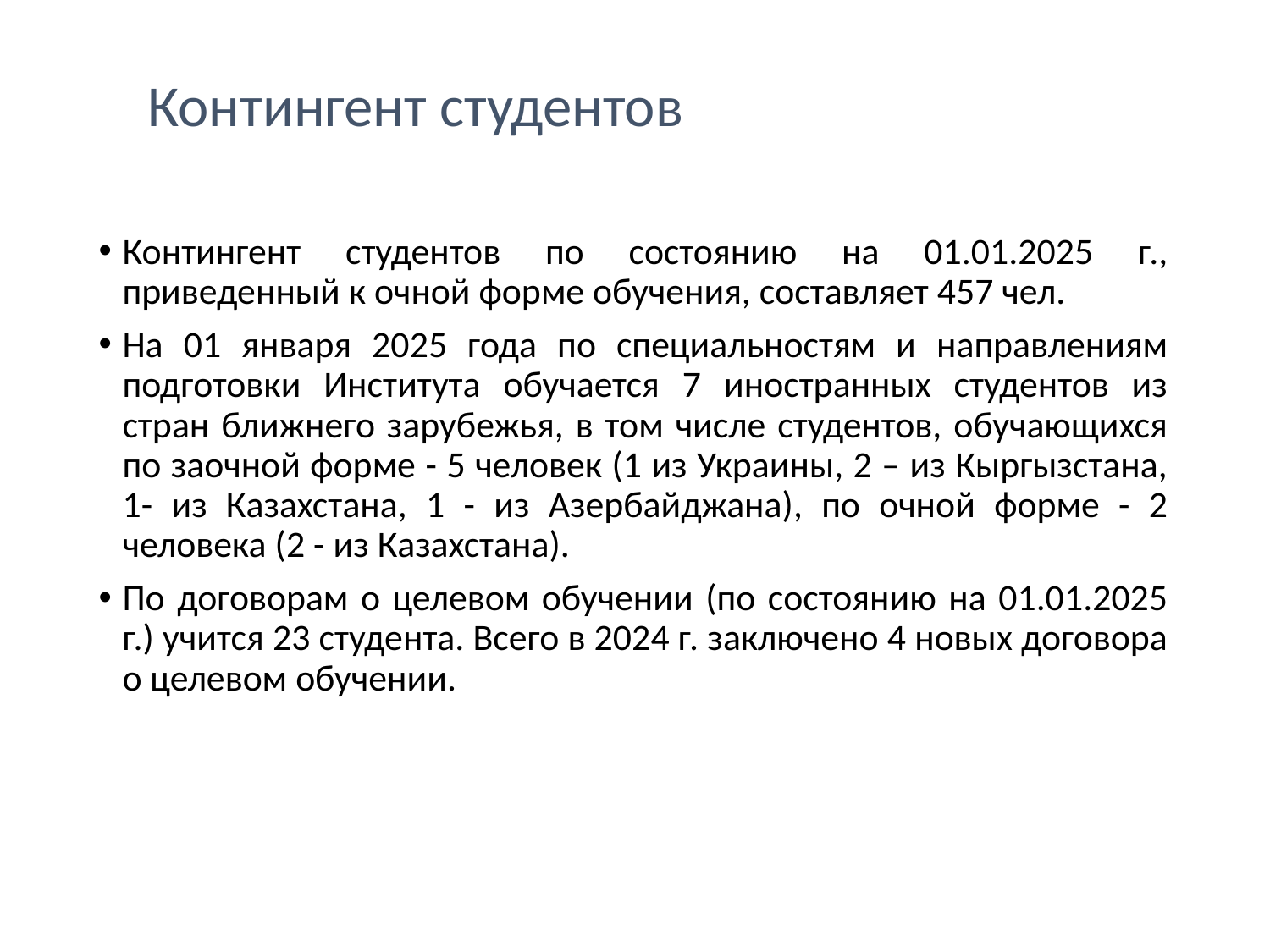

# Контингент студентов
Контингент студентов по состоянию на 01.01.2025 г., приведенный к очной форме обучения, составляет 457 чел.
На 01 января 2025 года по специальностям и направлениям подготовки Института обучается 7 иностранных студентов из стран ближнего зарубежья, в том числе студентов, обучающихся по заочной форме - 5 человек (1 из Украины, 2 – из Кыргызстана, 1- из Казахстана, 1 - из Азербайджана), по очной форме - 2 человека (2 - из Казахстана).
По договорам о целевом обучении (по состоянию на 01.01.2025 г.) учится 23 студента. Всего в 2024 г. заключено 4 новых договора о целевом обучении.